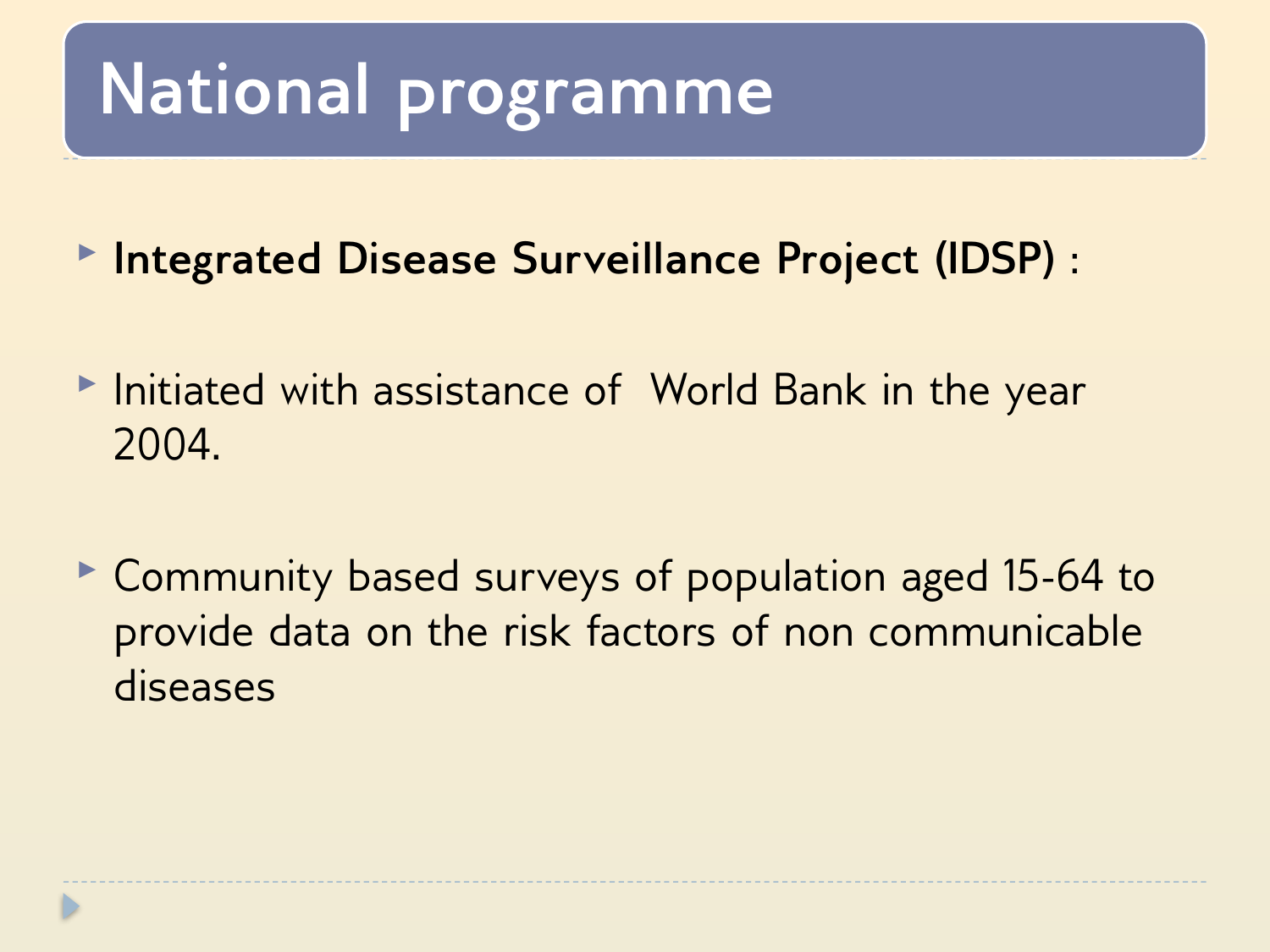

National programme
Integrated Disease Surveillance Project (IDSP) :

Initiated with assistance of  World Bank in the year 2004.

Community based surveys of population aged 15-64 to provide data on the risk factors of non communicable diseases